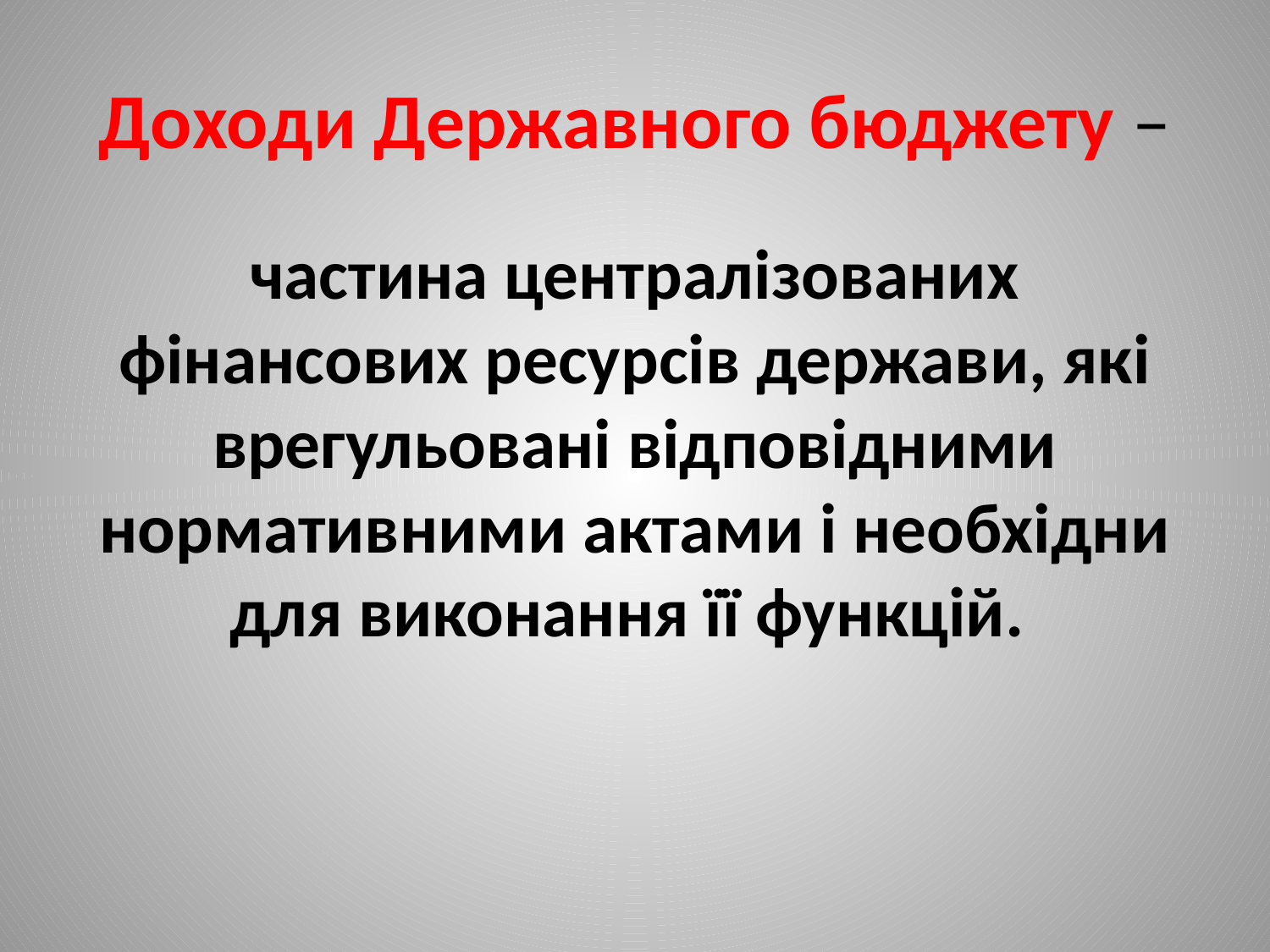

# Доходи Державного бюджету –
частина централізованих фінансових ресурсів держави, які врегульовані відповідними нормативними актами і необхідни для виконання її функцій.